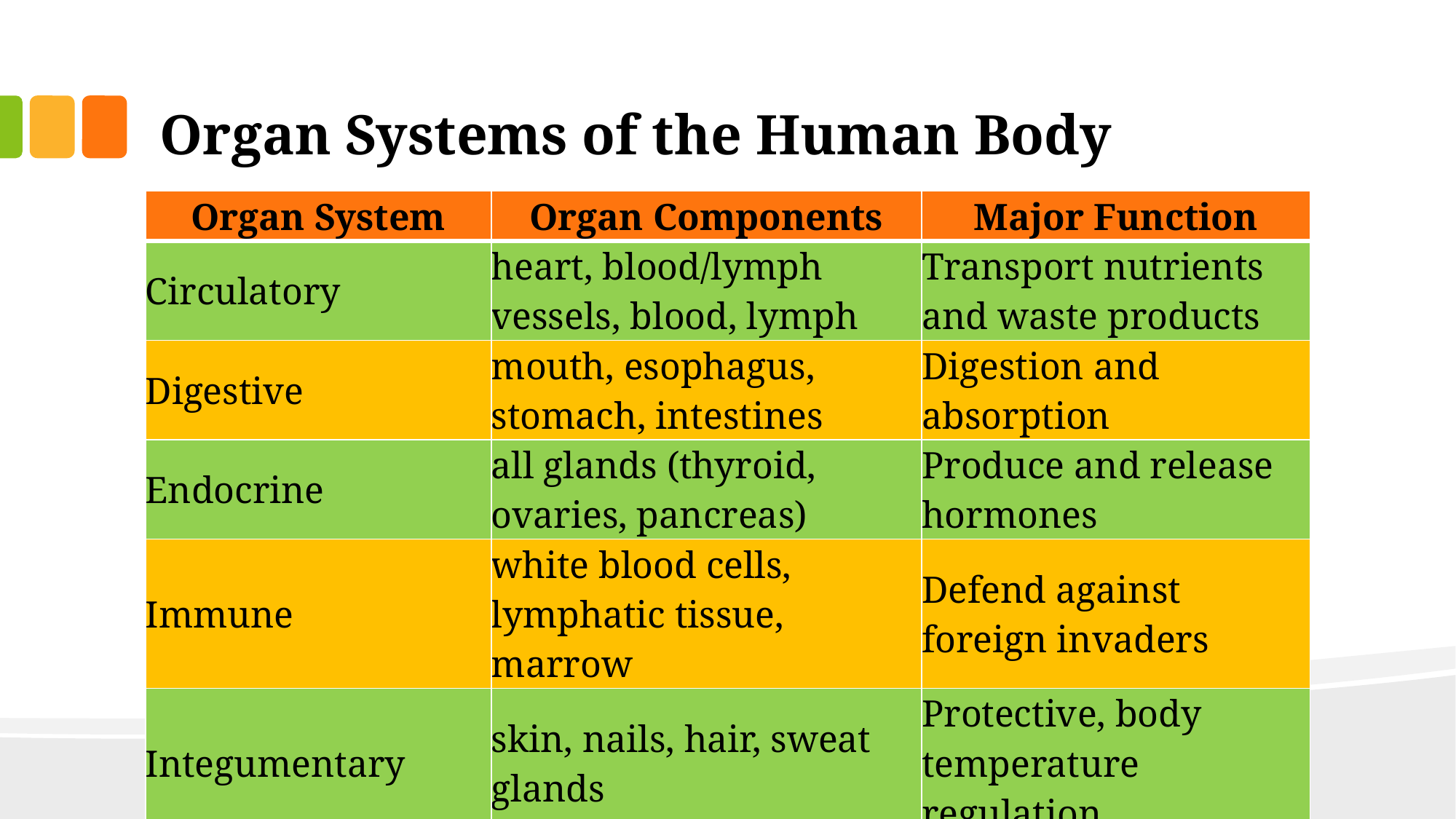

# Organ Systems of the Human Body
| Organ System | Organ Components | Major Function |
| --- | --- | --- |
| Circulatory | heart, blood/lymph vessels, blood, lymph | Transport nutrients and waste products |
| Digestive | mouth, esophagus, stomach, intestines | Digestion and absorption |
| Endocrine | all glands (thyroid, ovaries, pancreas) | Produce and release hormones |
| Immune | white blood cells, lymphatic tissue, marrow | Defend against foreign invaders |
| Integumentary | skin, nails, hair, sweat glands | Protective, body temperature regulation |